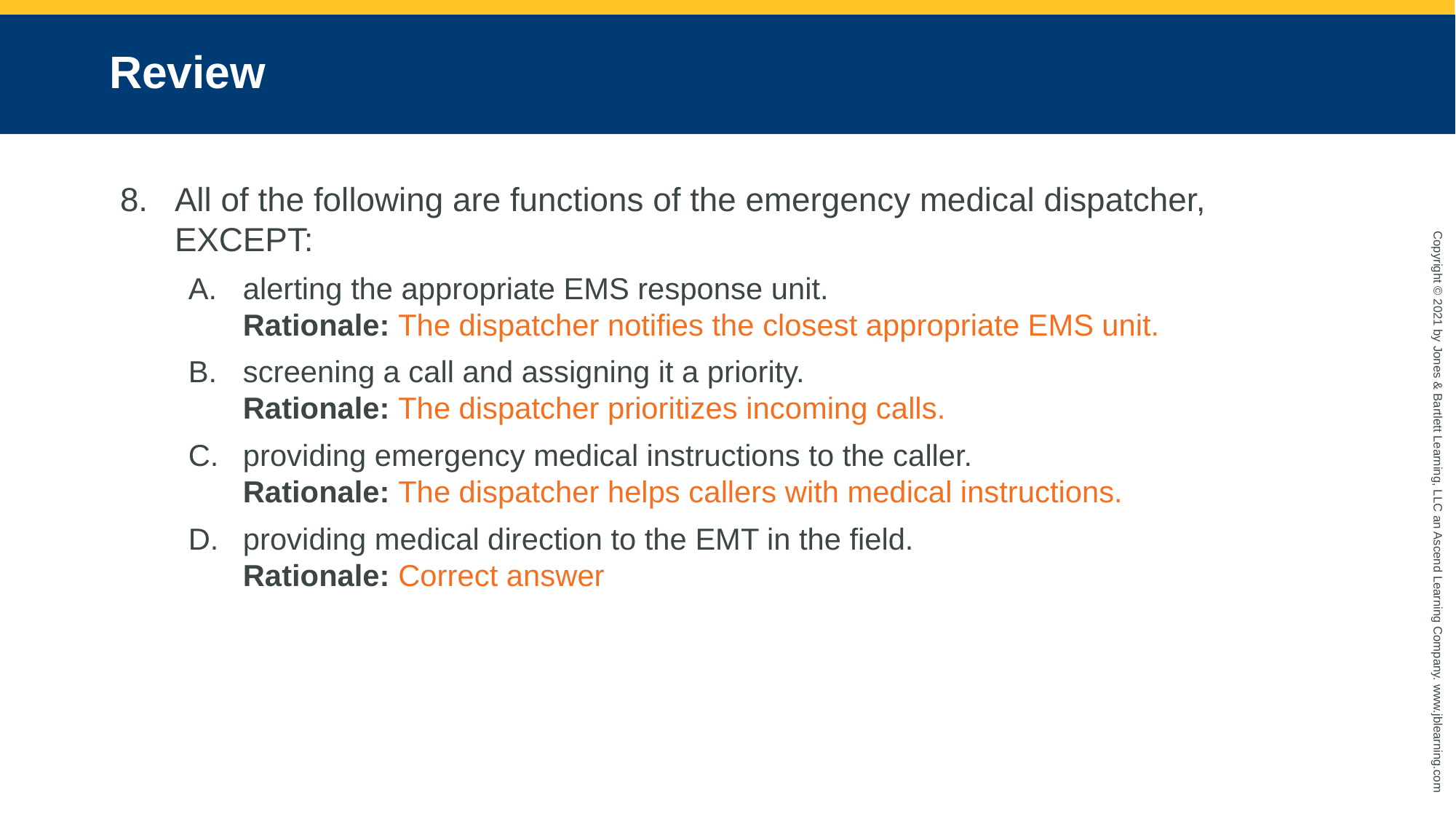

# Review
All of the following are functions of the emergency medical dispatcher, EXCEPT:
alerting the appropriate EMS response unit.
Rationale: The dispatcher notifies the closest appropriate EMS unit.
screening a call and assigning it a priority.
Rationale: The dispatcher prioritizes incoming calls.
providing emergency medical instructions to the caller.
Rationale: The dispatcher helps callers with medical instructions.
providing medical direction to the EMT in the field.
Rationale: Correct answer